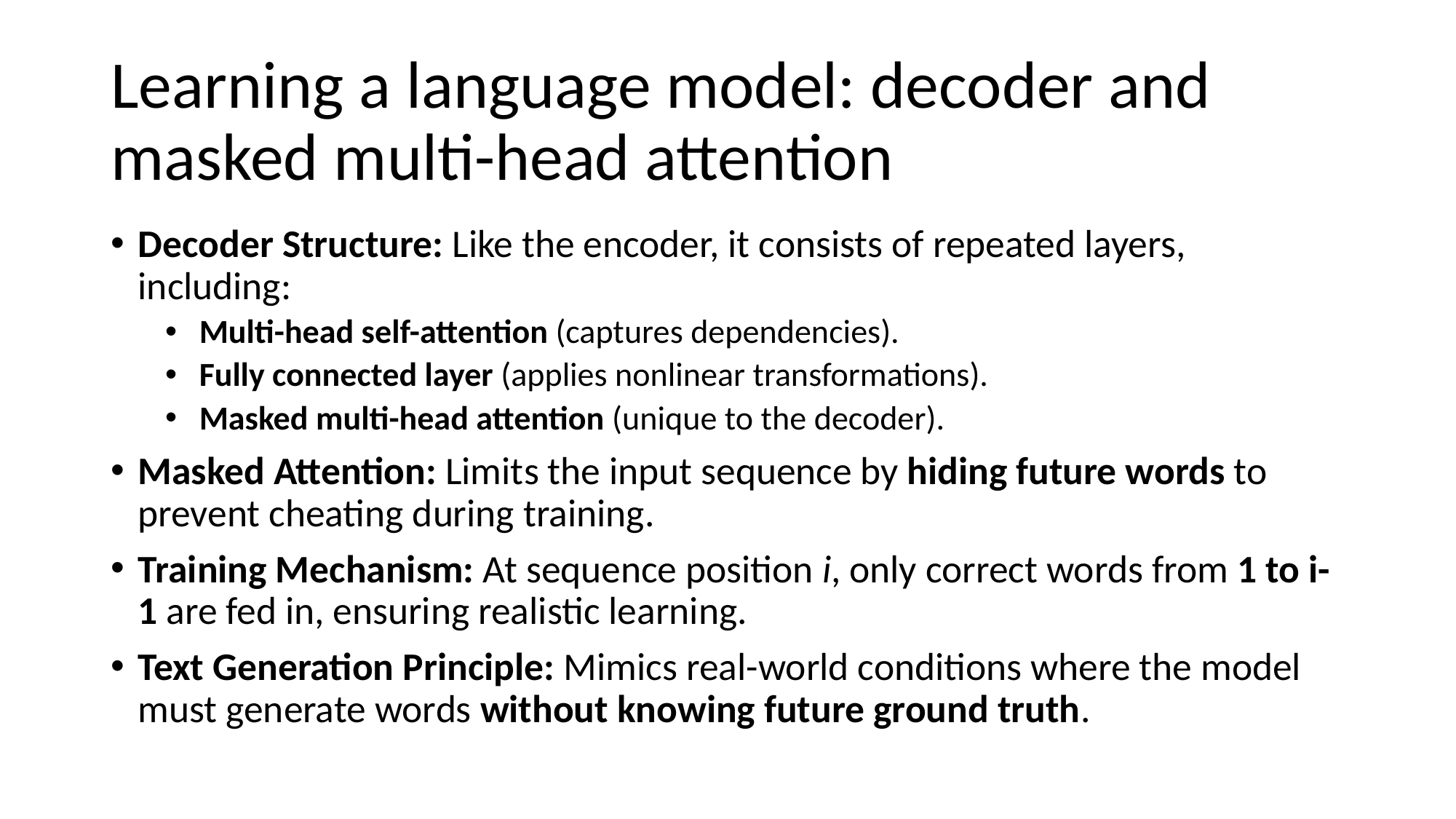

# Learning a language model: decoder and masked multi-head attention
Decoder Structure: Like the encoder, it consists of repeated layers, including:
Multi-head self-attention (captures dependencies).
Fully connected layer (applies nonlinear transformations).
Masked multi-head attention (unique to the decoder).
Masked Attention: Limits the input sequence by hiding future words to prevent cheating during training.
Training Mechanism: At sequence position i, only correct words from 1 to i-1 are fed in, ensuring realistic learning.
Text Generation Principle: Mimics real-world conditions where the model must generate words without knowing future ground truth.